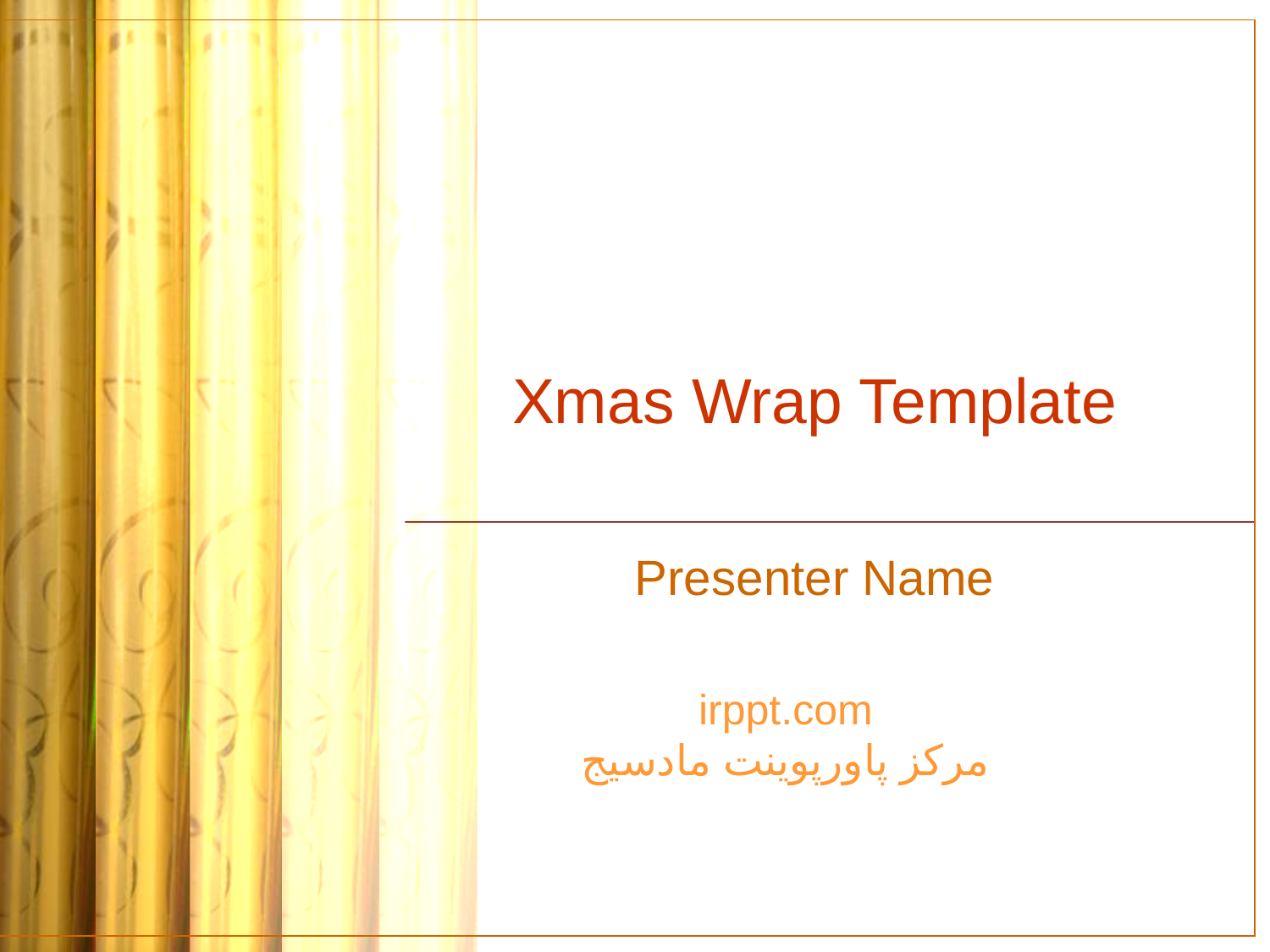

# Xmas Wrap Template
Presenter Name
irppt.com
مرکز پاورپوینت مادسیج